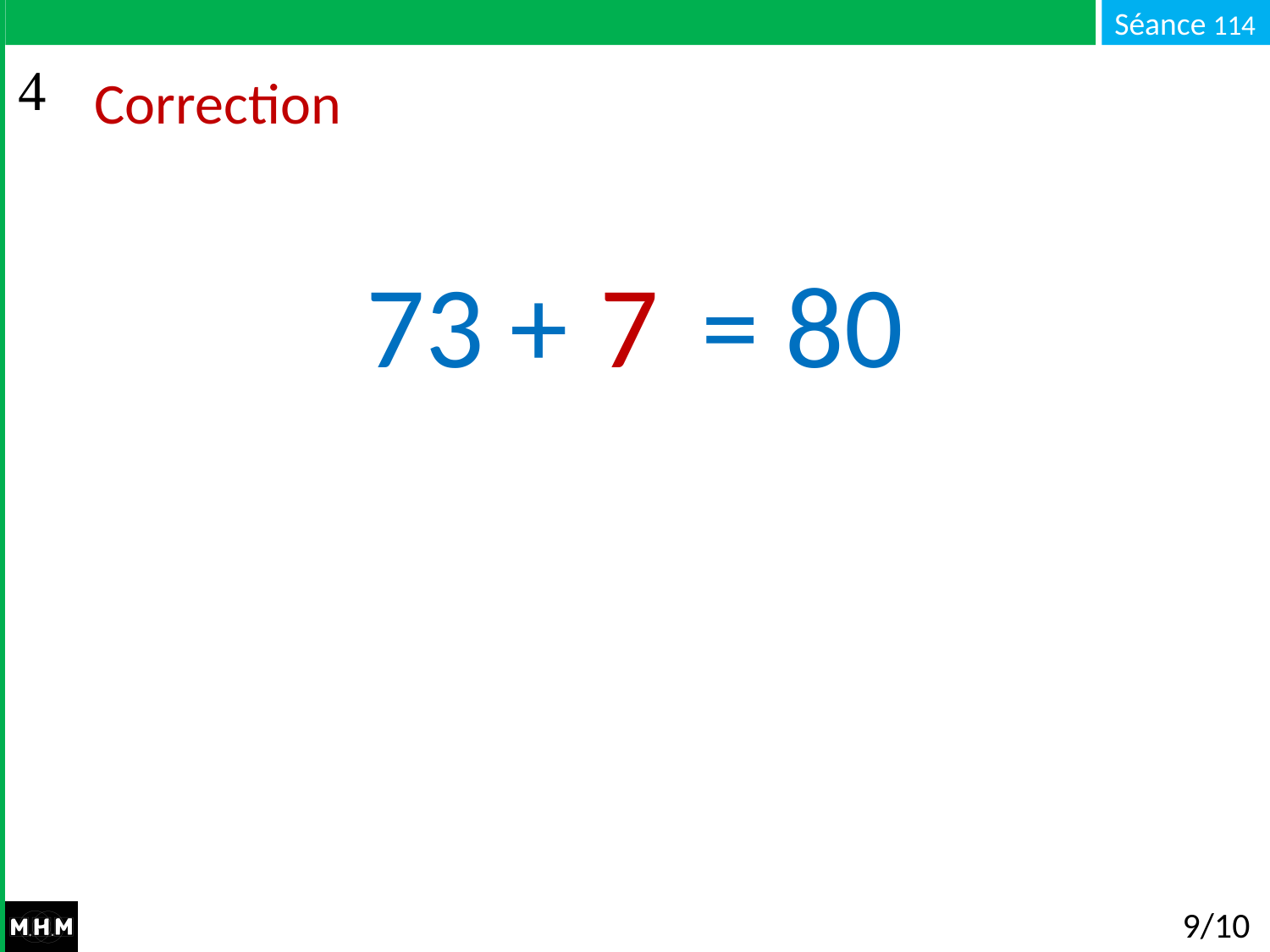

# Correction
73 + … = 80
7
9/10